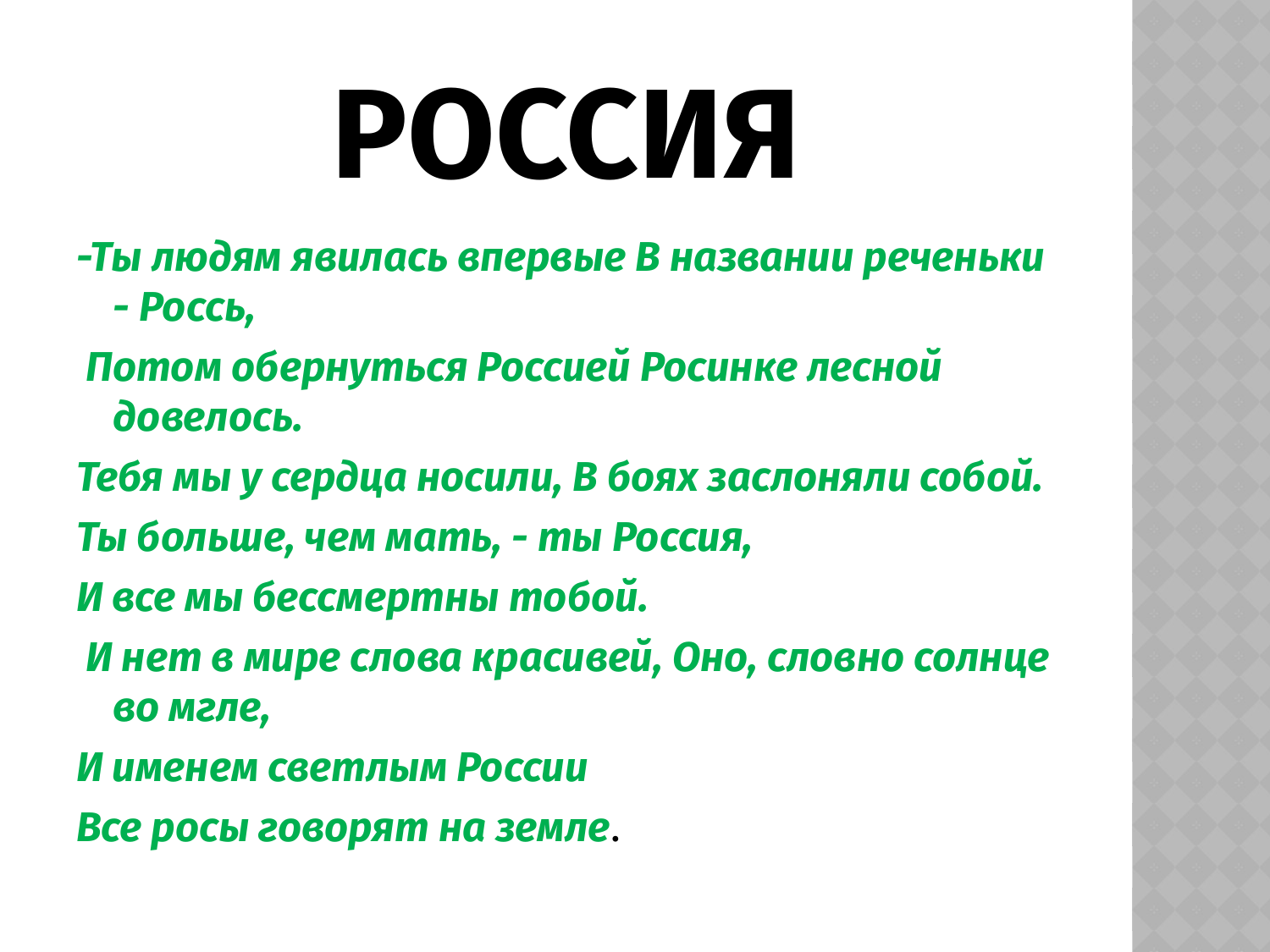

# Россия
-Ты людям явилась впервые В названии реченьки - Россь,
 Потом обернуться Россией Росинке лесной довелось.
Тебя мы у сердца носили, В боях заслоняли собой.
Ты больше, чем мать, - ты Россия,
И все мы бессмертны тобой.
 И нет в мире слова красивей, Оно, словно солнце во мгле,
И именем светлым России
Все росы говорят на земле.